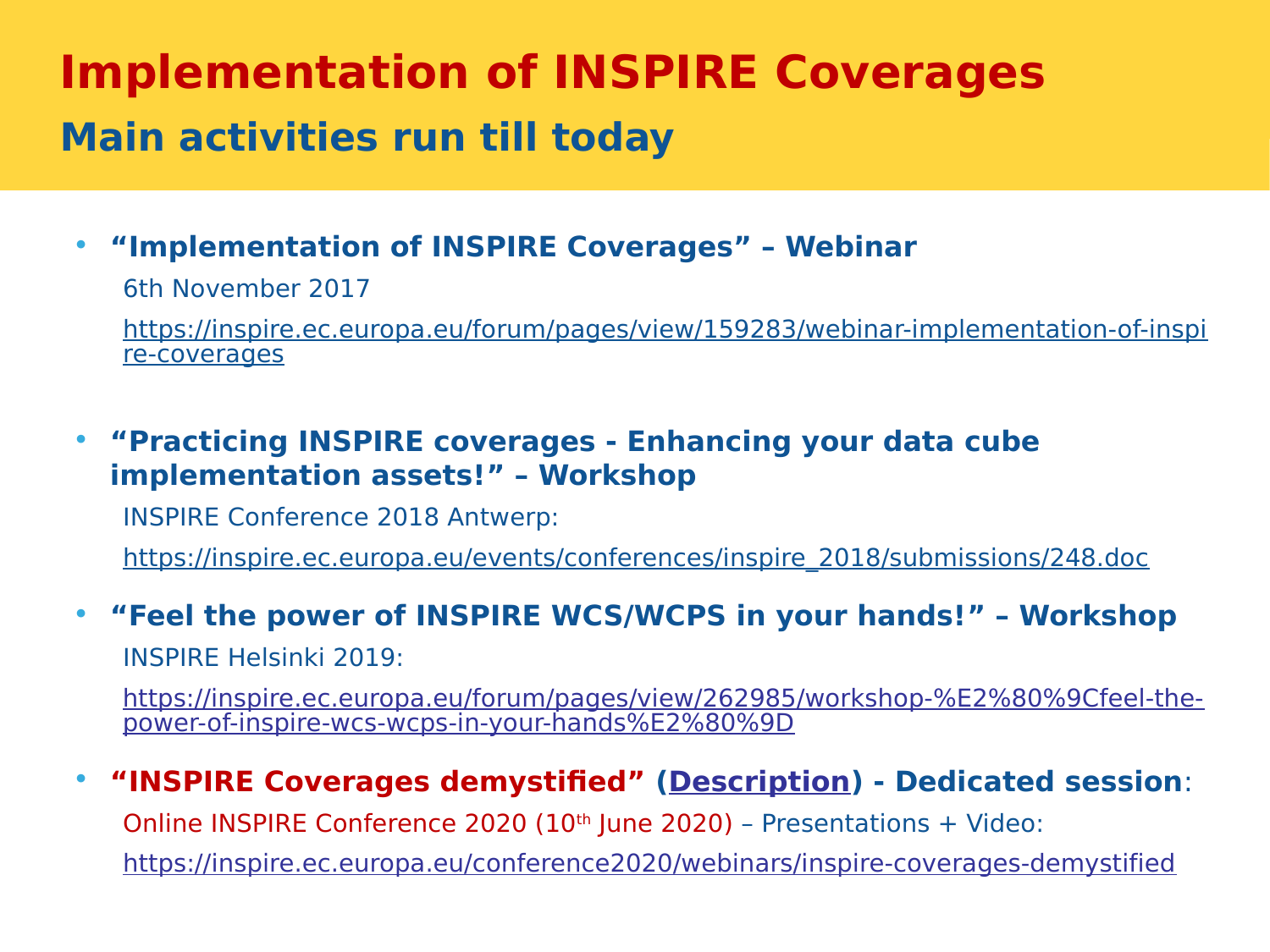

# Implementation of INSPIRE Coverages Main activities run till today
“Implementation of INSPIRE Coverages” – Webinar
6th November 2017
https://inspire.ec.europa.eu/forum/pages/view/159283/webinar-implementation-of-inspire-coverages
“Practicing INSPIRE coverages - Enhancing your data cube implementation assets!” – Workshop
INSPIRE Conference 2018 Antwerp:
https://inspire.ec.europa.eu/events/conferences/inspire_2018/submissions/248.doc
“Feel the power of INSPIRE WCS/WCPS in your hands!” – Workshop
INSPIRE Helsinki 2019:
https://inspire.ec.europa.eu/forum/pages/view/262985/workshop-%E2%80%9Cfeel-the-power-of-inspire-wcs-wcps-in-your-hands%E2%80%9D
“INSPIRE Coverages demystified” (Description) - Dedicated session:
Online INSPIRE Conference 2020 (10th June 2020) – Presentations + Video:
https://inspire.ec.europa.eu/conference2020/webinars/inspire-coverages-demystified